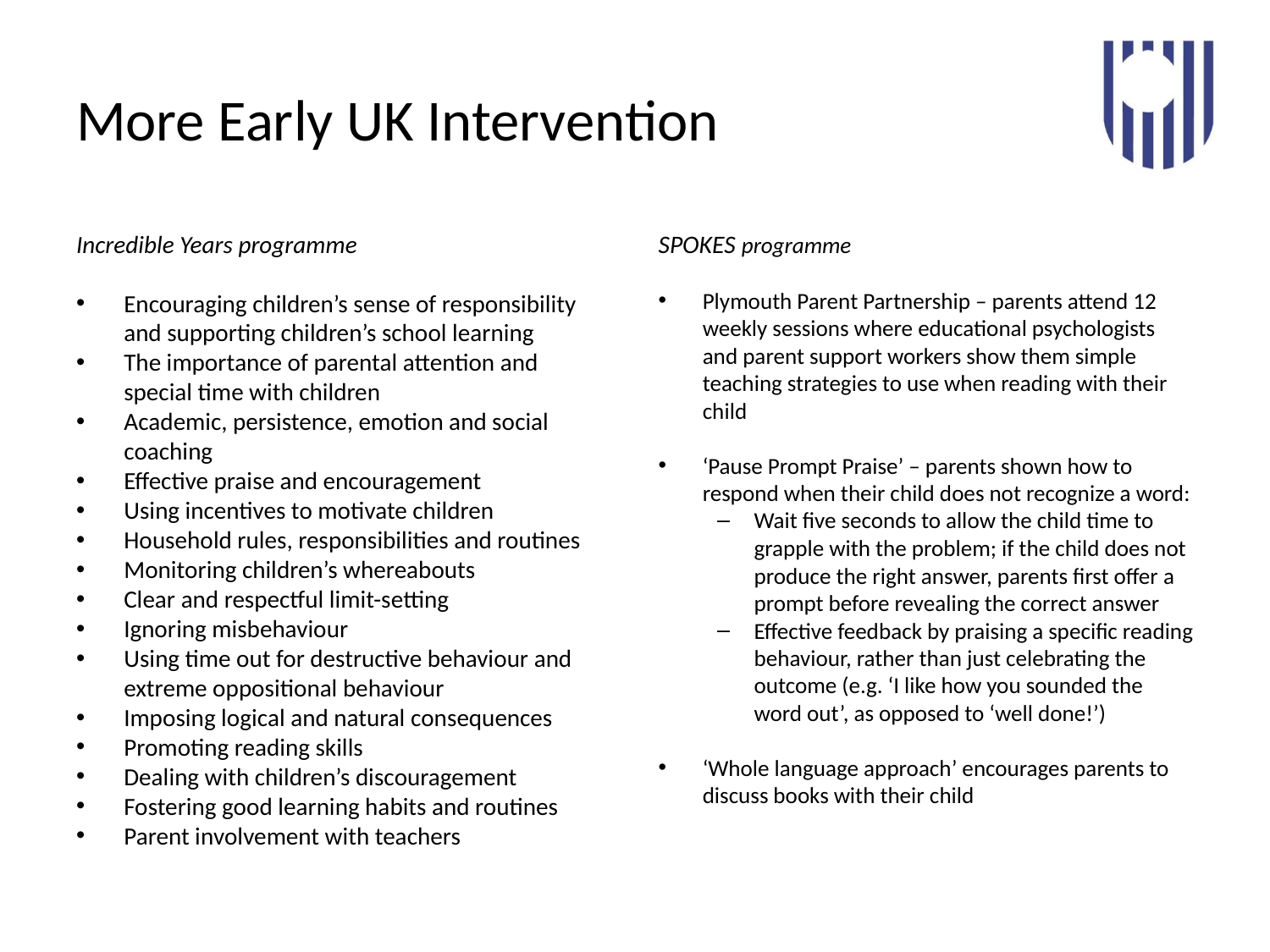

# More Early UK Intervention
Incredible Years programme

Encouraging children’s sense of responsibility and supporting children’s school learning
The importance of parental attention and special time with children
Academic, persistence, emotion and social coaching
Effective praise and encouragement
Using incentives to motivate children
Household rules, responsibilities and routines
Monitoring children’s whereabouts
Clear and respectful limit-setting
Ignoring misbehaviour
Using time out for destructive behaviour and extreme oppositional behaviour
Imposing logical and natural consequences
Promoting reading skills
Dealing with children’s discouragement
Fostering good learning habits and routines
Parent involvement with teachers
SPOKES programme

Plymouth Parent Partnership – parents attend 12 weekly sessions where educational psychologists and parent support workers show them simple teaching strategies to use when reading with their child

‘Pause Prompt Praise’ – parents shown how to respond when their child does not recognize a word:
Wait five seconds to allow the child time to grapple with the problem; if the child does not produce the right answer, parents first offer a prompt before revealing the correct answer
Effective feedback by praising a specific reading behaviour, rather than just celebrating the outcome (e.g. ‘I like how you sounded the word out’, as opposed to ‘well done!’)

‘Whole language approach’ encourages parents to discuss books with their child